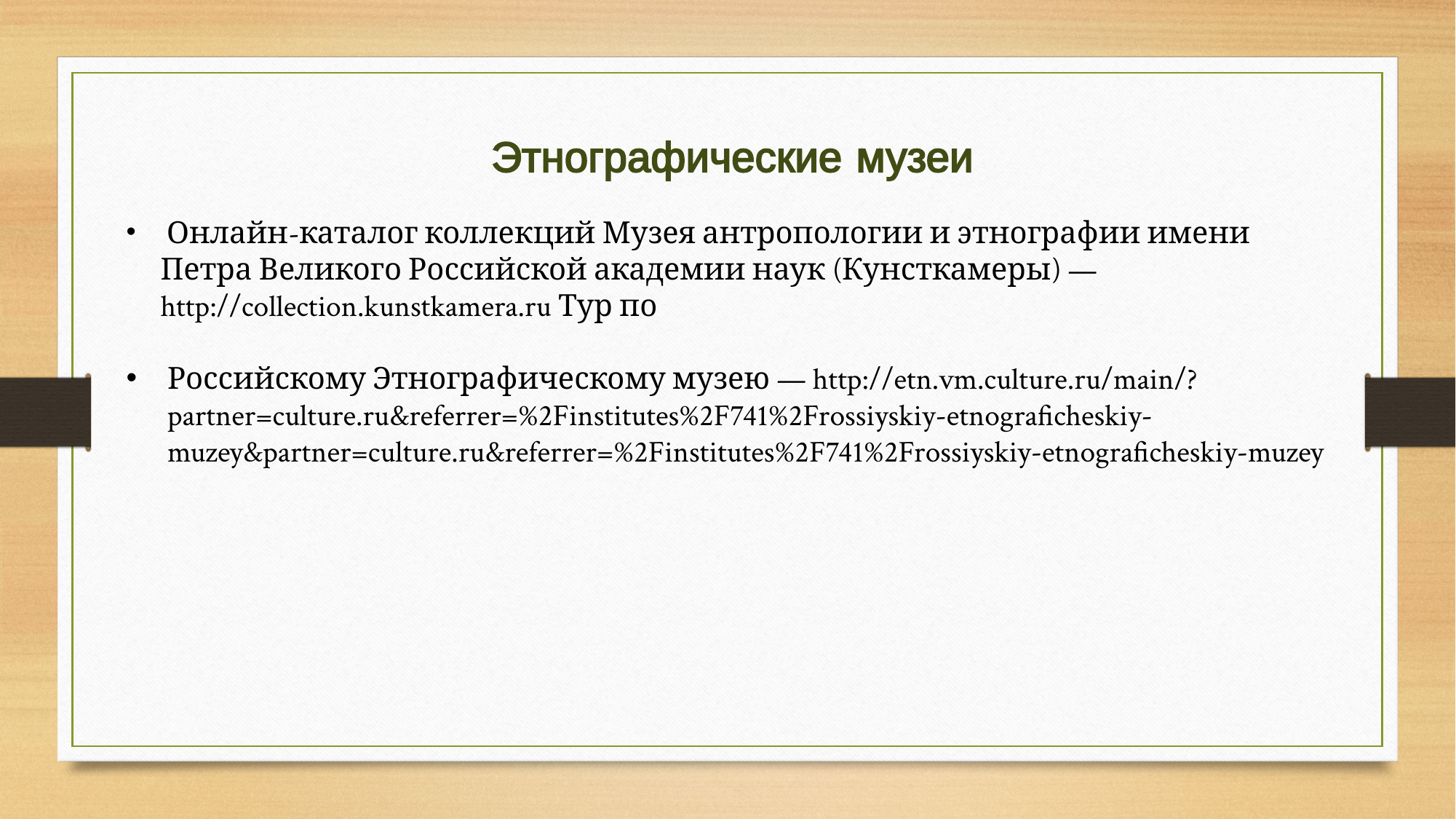

Этнографические музеи

 Онлайн-каталог коллекций Музея антропологии и этнографии имени Петра Великого Российской академии наук (Кунсткамеры) — http://collection.kunstkamera.ru Тур по

Российскому Этнографическому музею — http://etn.vm.culture.ru/main/?partner=culture.ru&referrer=%2Finstitutes%2F741%2Frossiyskiy-etnograficheskiy-muzey&partner=culture.ru&referrer=%2Finstitutes%2F741%2Frossiyskiy-etnograficheskiy-muzey